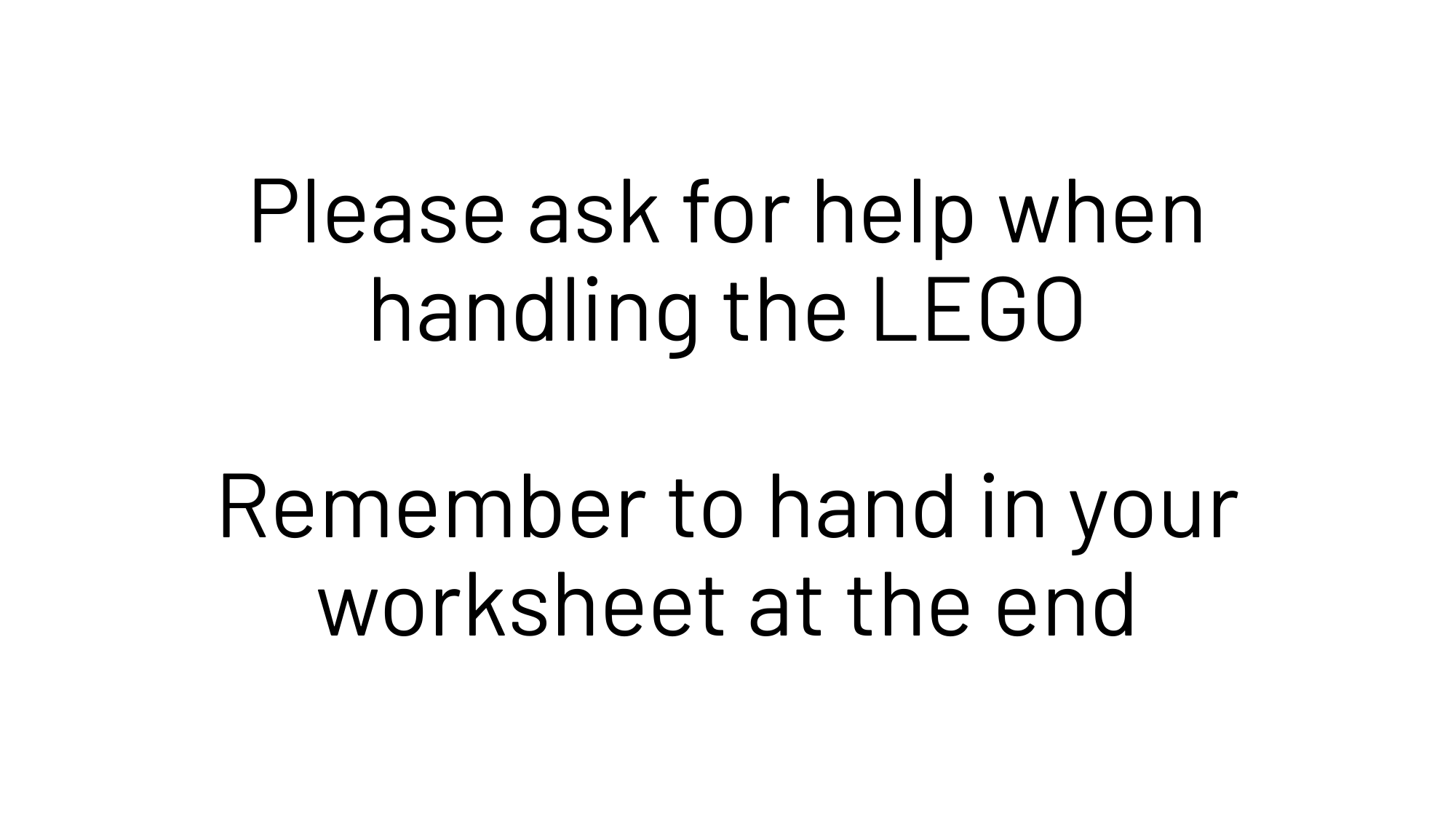

# Please ask for help when handling the LEGO Remember to hand in your worksheet at the end